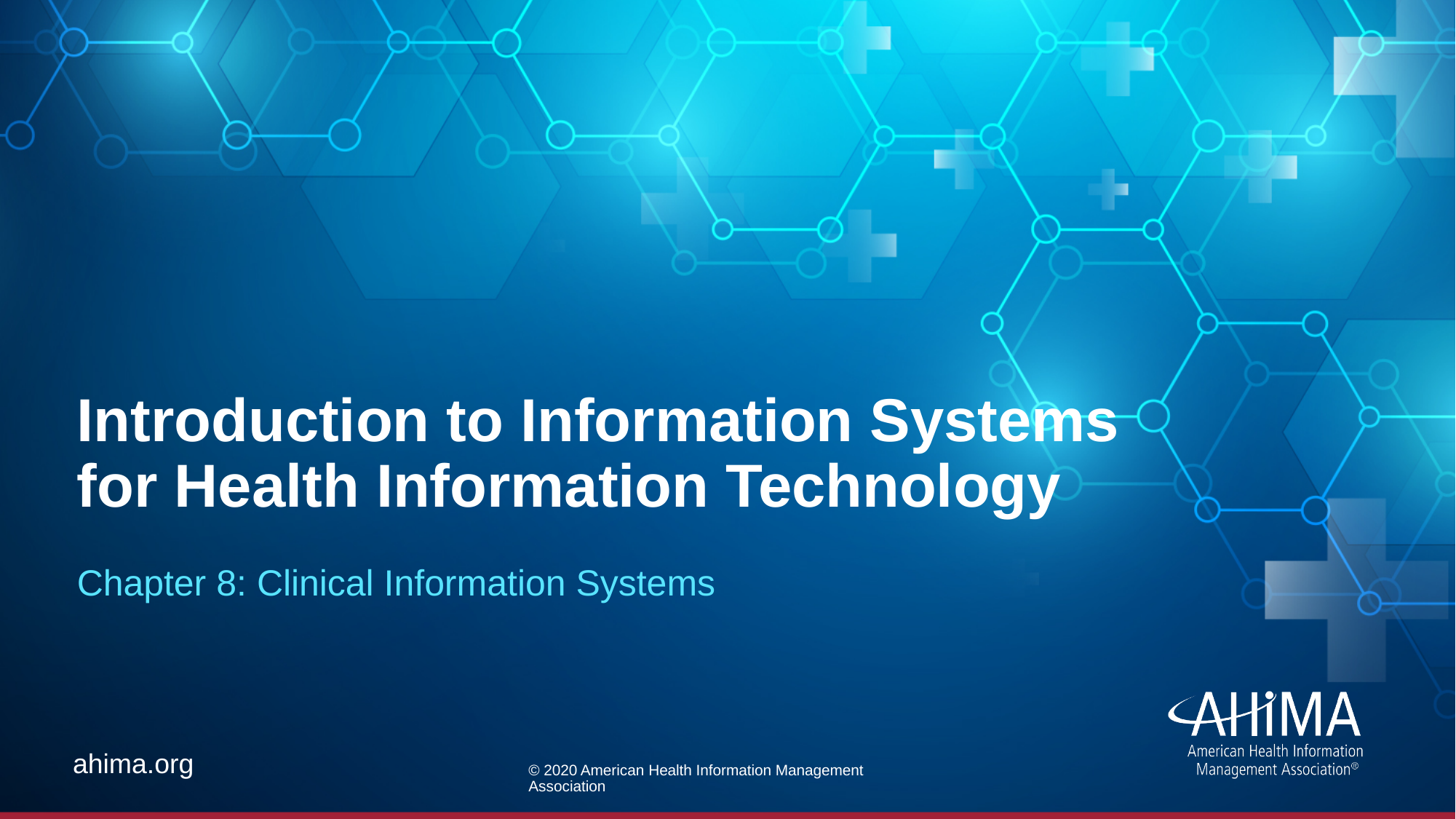

# Introduction to Information Systems for Health Information Technology
Chapter 8: Clinical Information Systems
© 2020 American Health Information Management Association